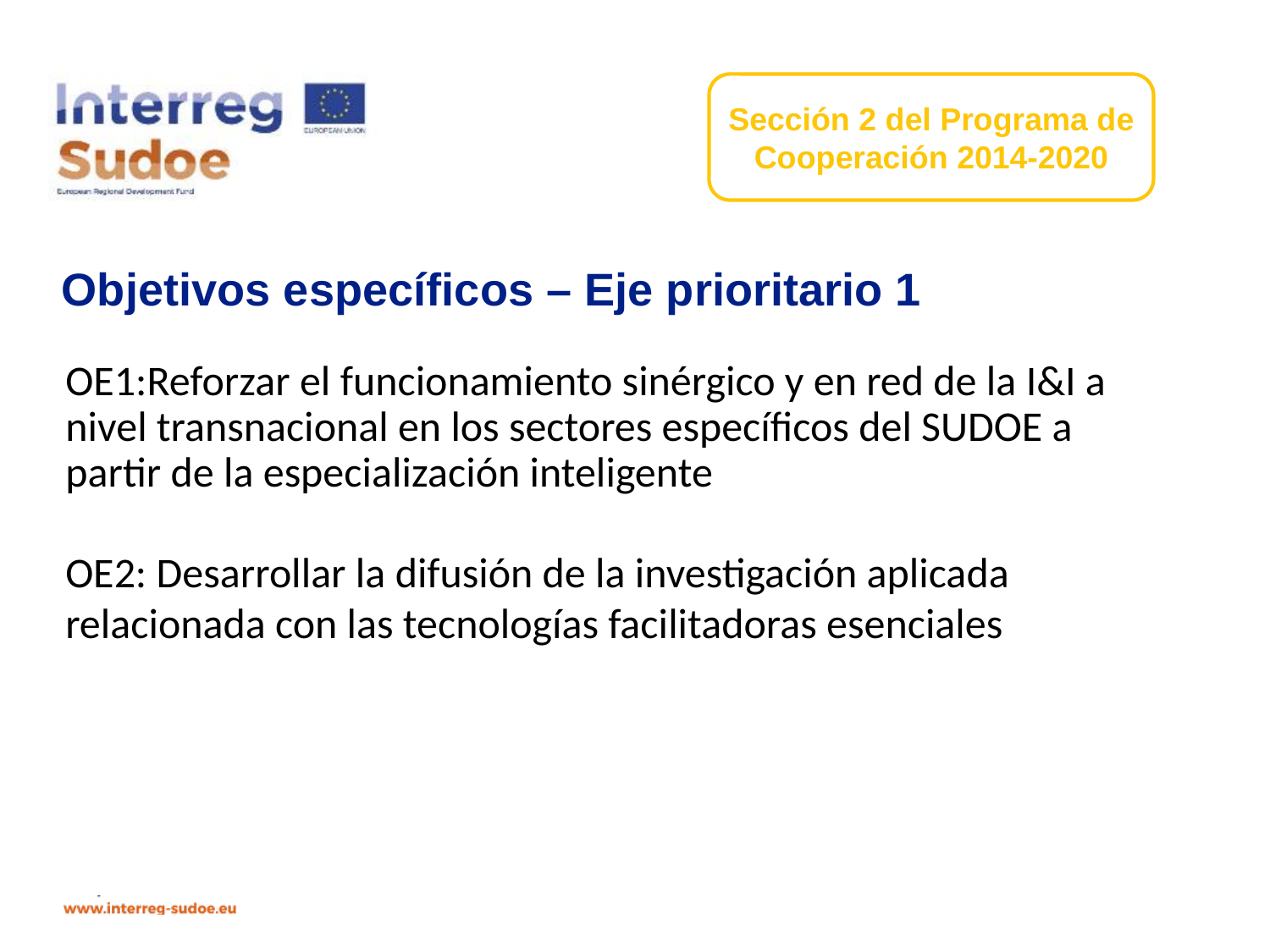

Sección 2 del Programa de Cooperación 2014-2020
# Objetivos específicos – Eje prioritario 1
OE1:Reforzar el funcionamiento sinérgico y en red de la I&I a nivel transnacional en los sectores específicos del SUDOE a partir de la especialización inteligente
OE2: Desarrollar la difusión de la investigación aplicada relacionada con las tecnologías facilitadoras esenciales